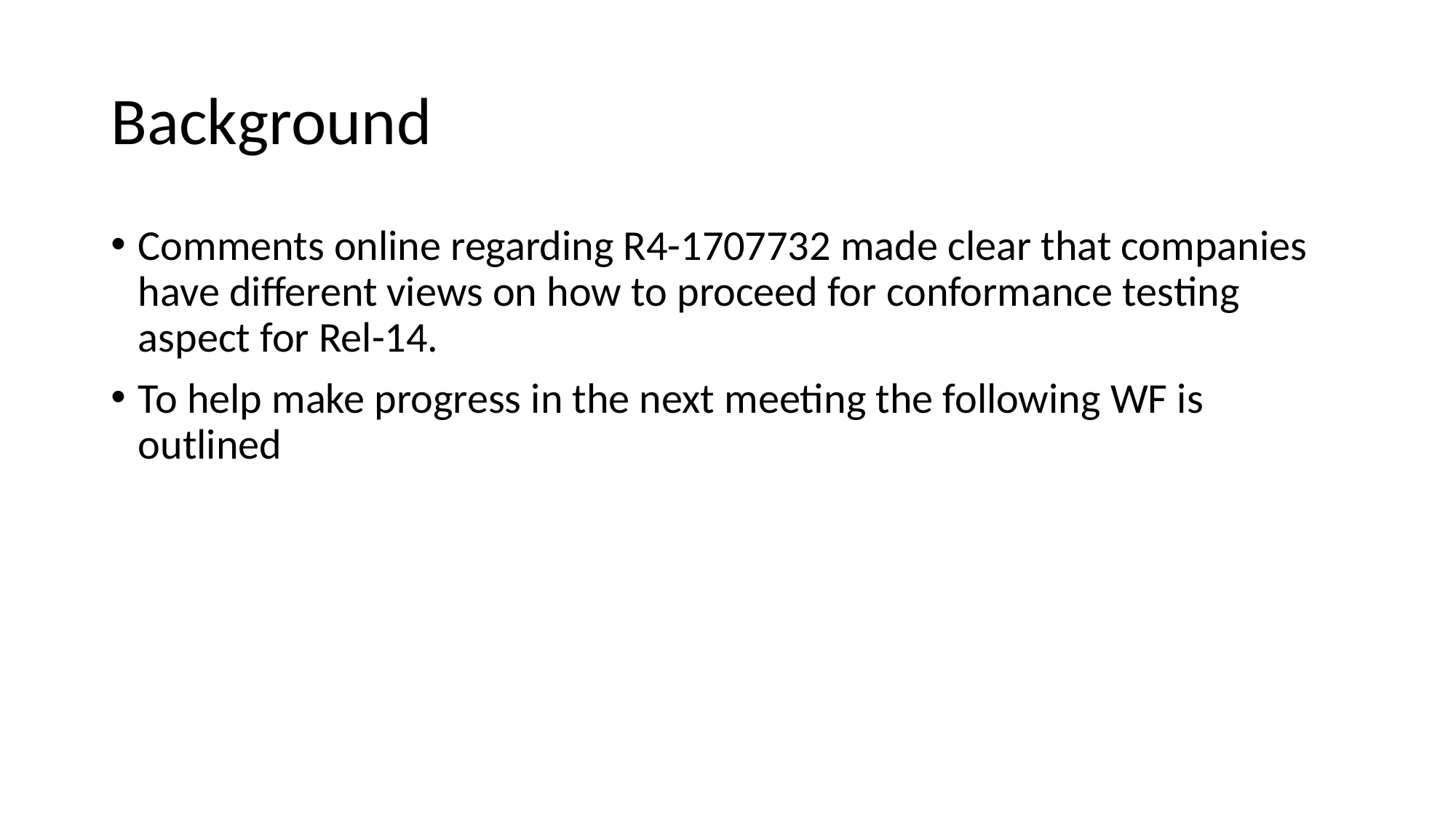

# Background
Comments online regarding R4-1707732 made clear that companies have different views on how to proceed for conformance testing aspect for Rel-14.
To help make progress in the next meeting the following WF is outlined